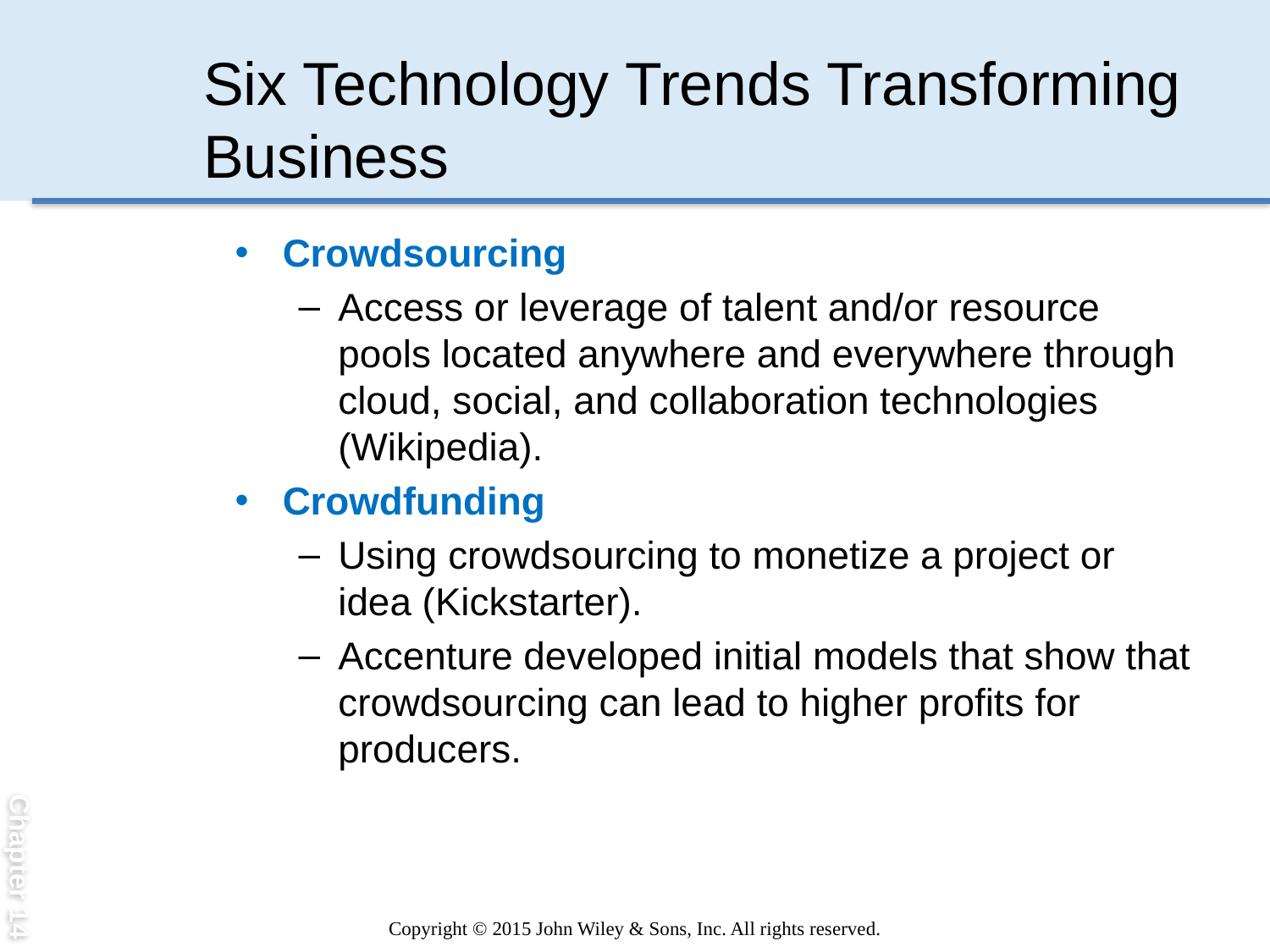

Chapter 14
# Six Technology Trends Transforming Business
Crowdsourcing
Access or leverage of talent and/or resource pools located anywhere and everywhere through cloud, social, and collaboration technologies (Wikipedia).
Crowdfunding
Using crowdsourcing to monetize a project or idea (Kickstarter).
Accenture developed initial models that show that crowdsourcing can lead to higher profits for producers.